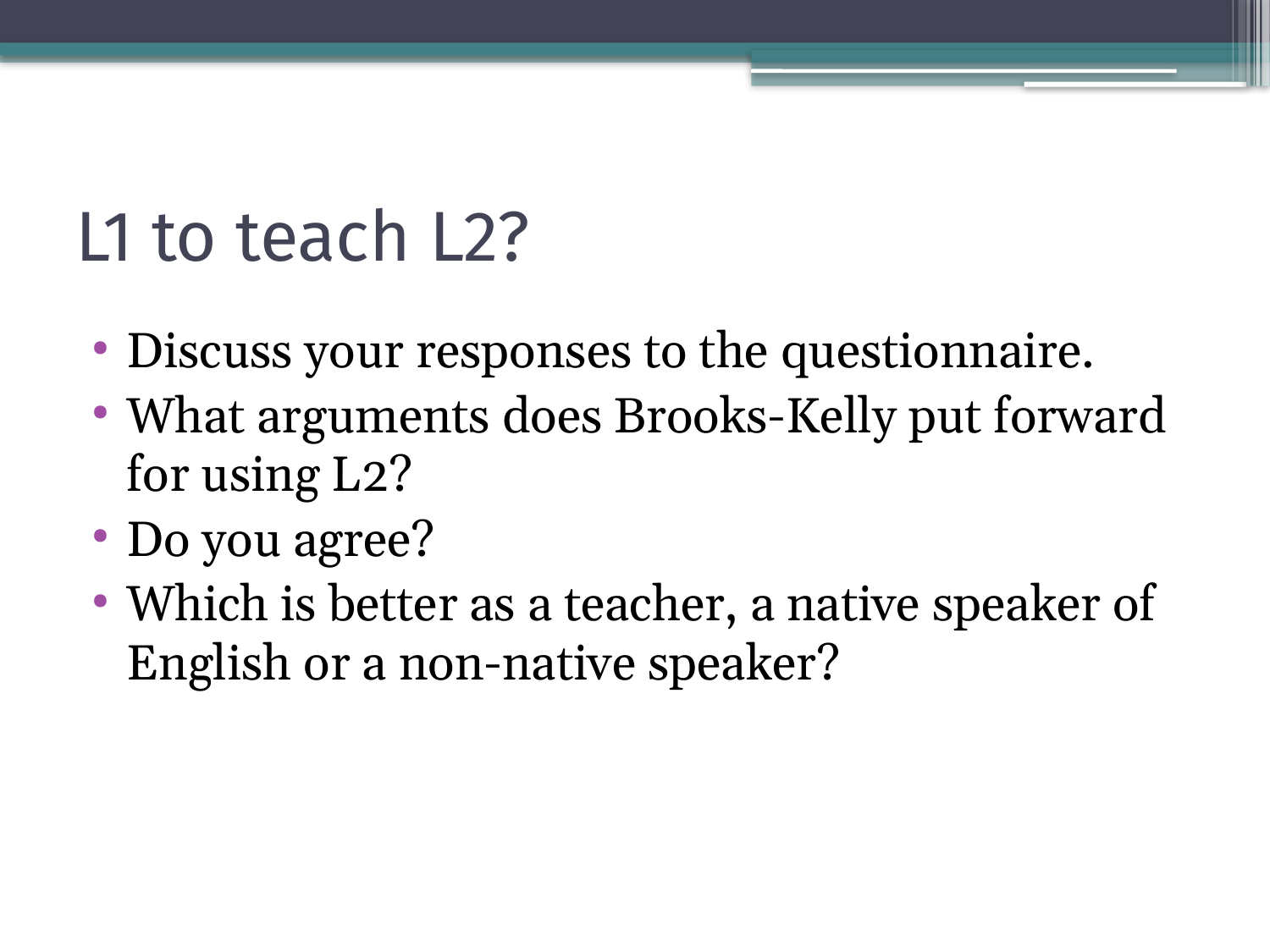

# L1 to teach L2?
Discuss your responses to the questionnaire.
What arguments does Brooks-Kelly put forward for using L2?
Do you agree?
Which is better as a teacher, a native speaker of English or a non-native speaker?